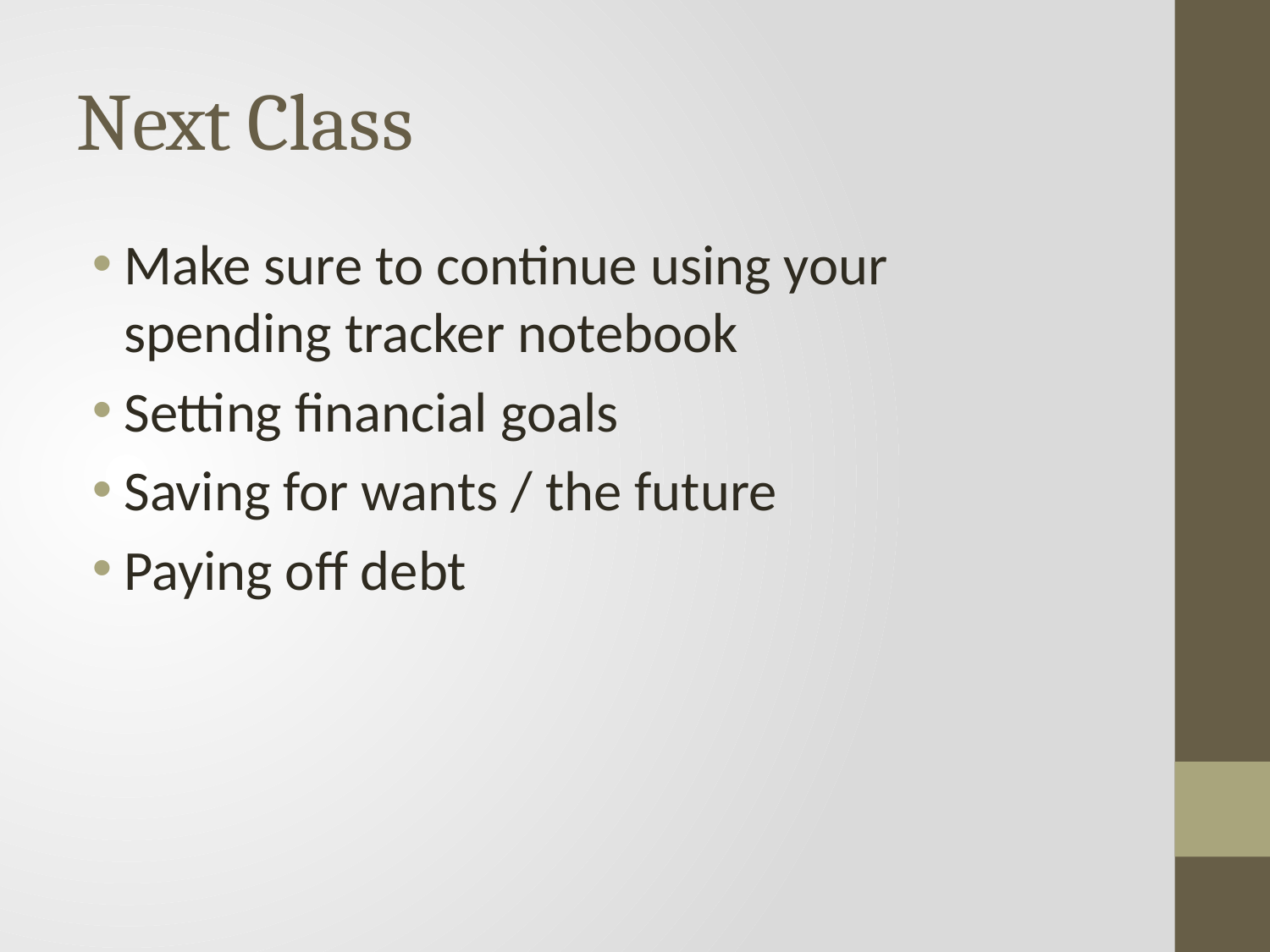

# Next Class
Make sure to continue using your spending tracker notebook
Setting financial goals
Saving for wants / the future
Paying off debt